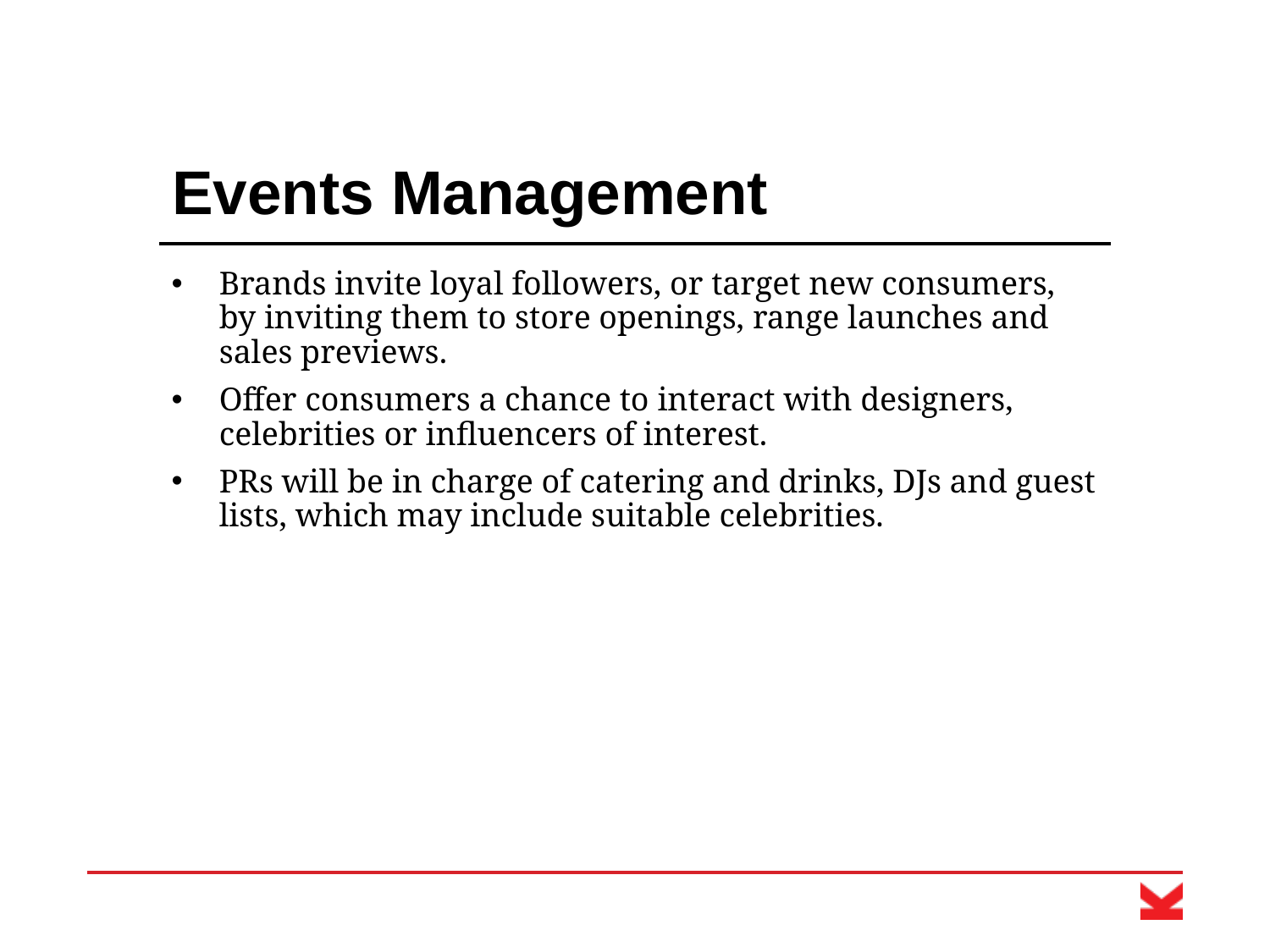

# Events Management
Brands invite loyal followers, or target new consumers, by inviting them to store openings, range launches and sales previews.
Offer consumers a chance to interact with designers, celebrities or influencers of interest.
PRs will be in charge of catering and drinks, DJs and guest lists, which may include suitable celebrities.